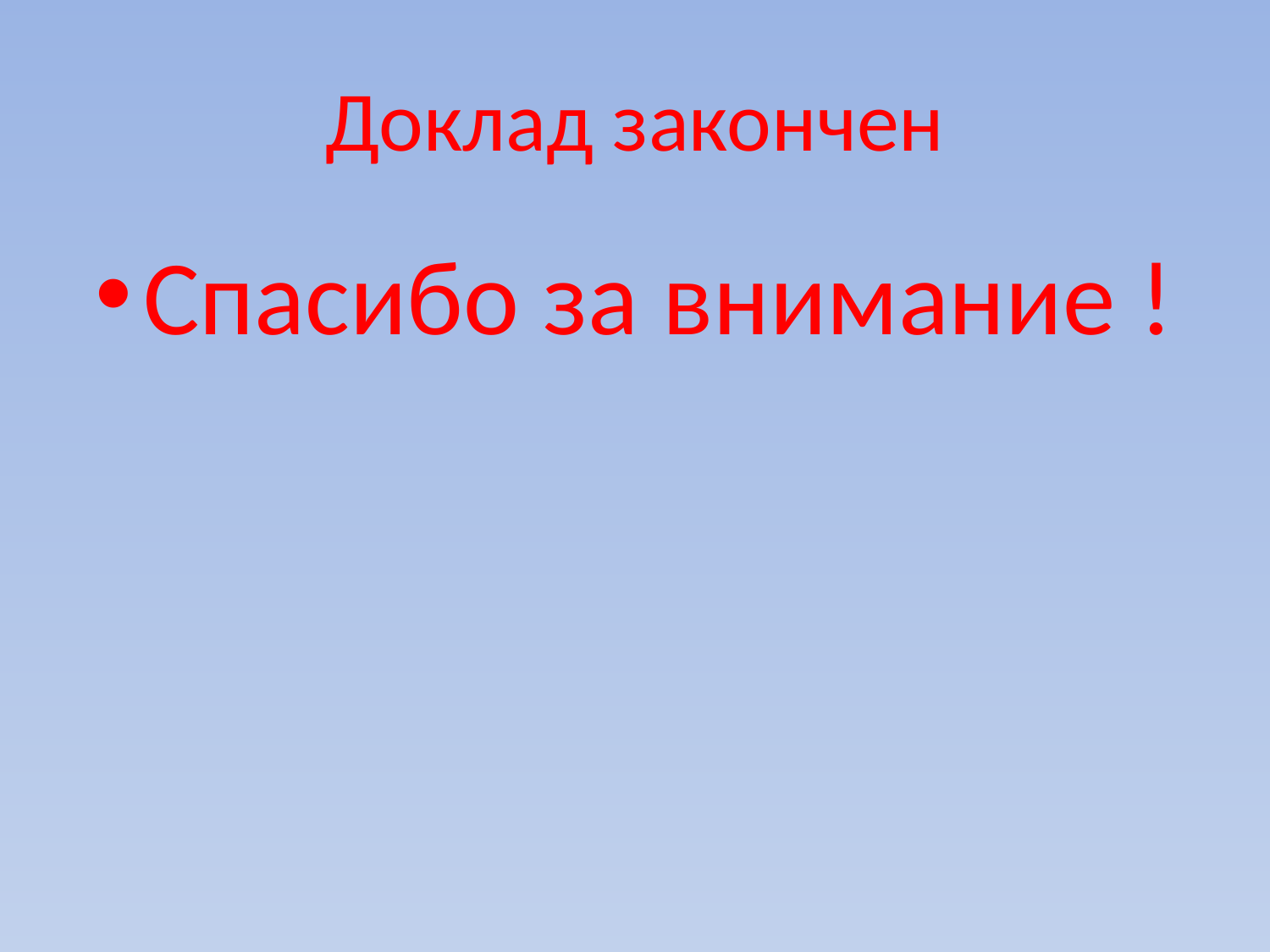

# Доклад закончен
Спасибо за внимание !